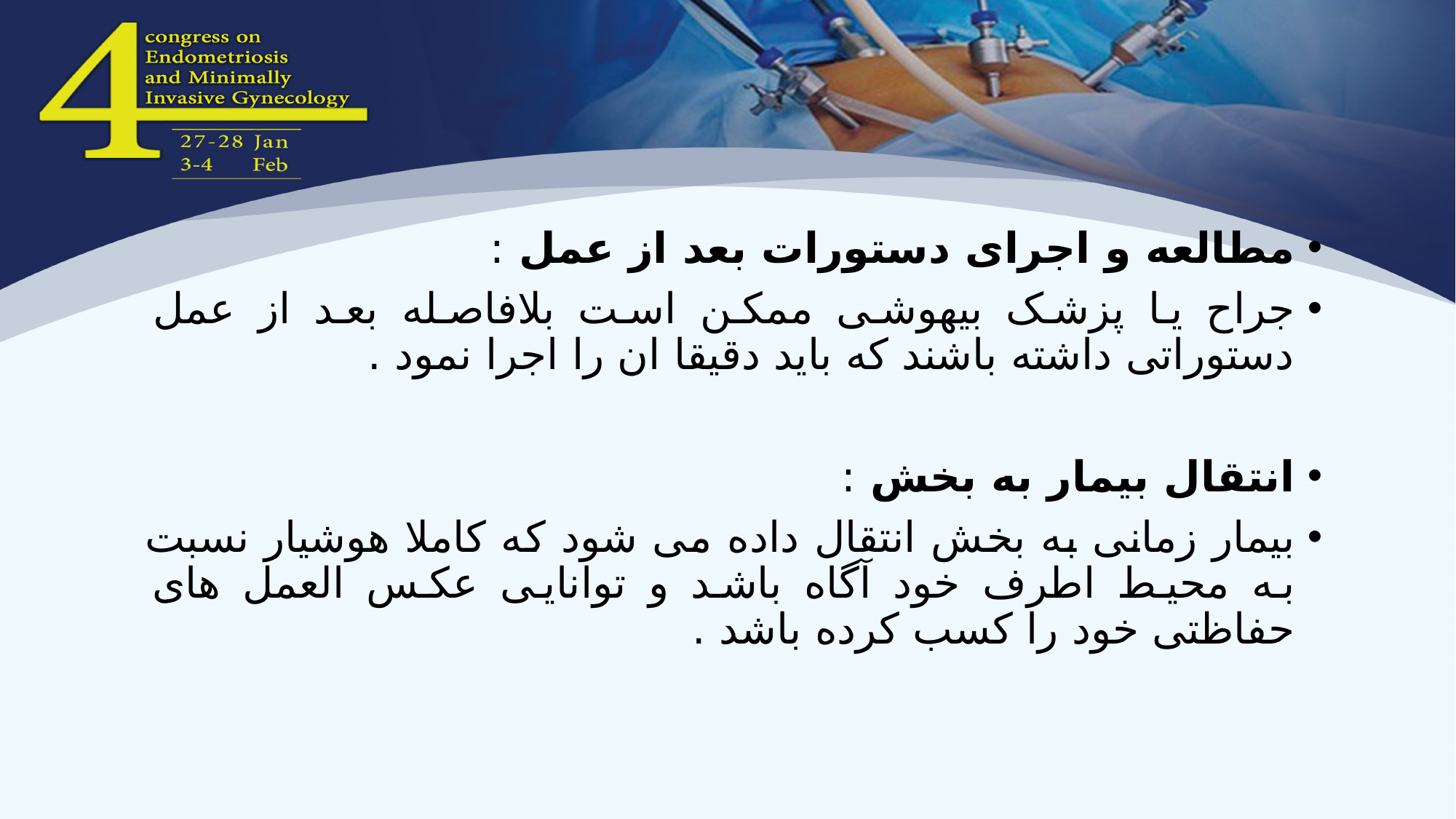

#
مطالعه و اجرای دستورات بعد از عمل :
جراح یا پزشک بیهوشی ممکن است بلافاصله بعد از عمل دستوراتی داشته باشند که باید دقیقا ان را اجرا نمود .

انتقال بیمار به بخش :
بیمار زمانی به بخش انتقال داده می شود که کاملا هوشیار نسبت به محیط اطرف خود آگاه باشد و توانایی عکس العمل های حفاظتی خود را کسب کرده باشد .